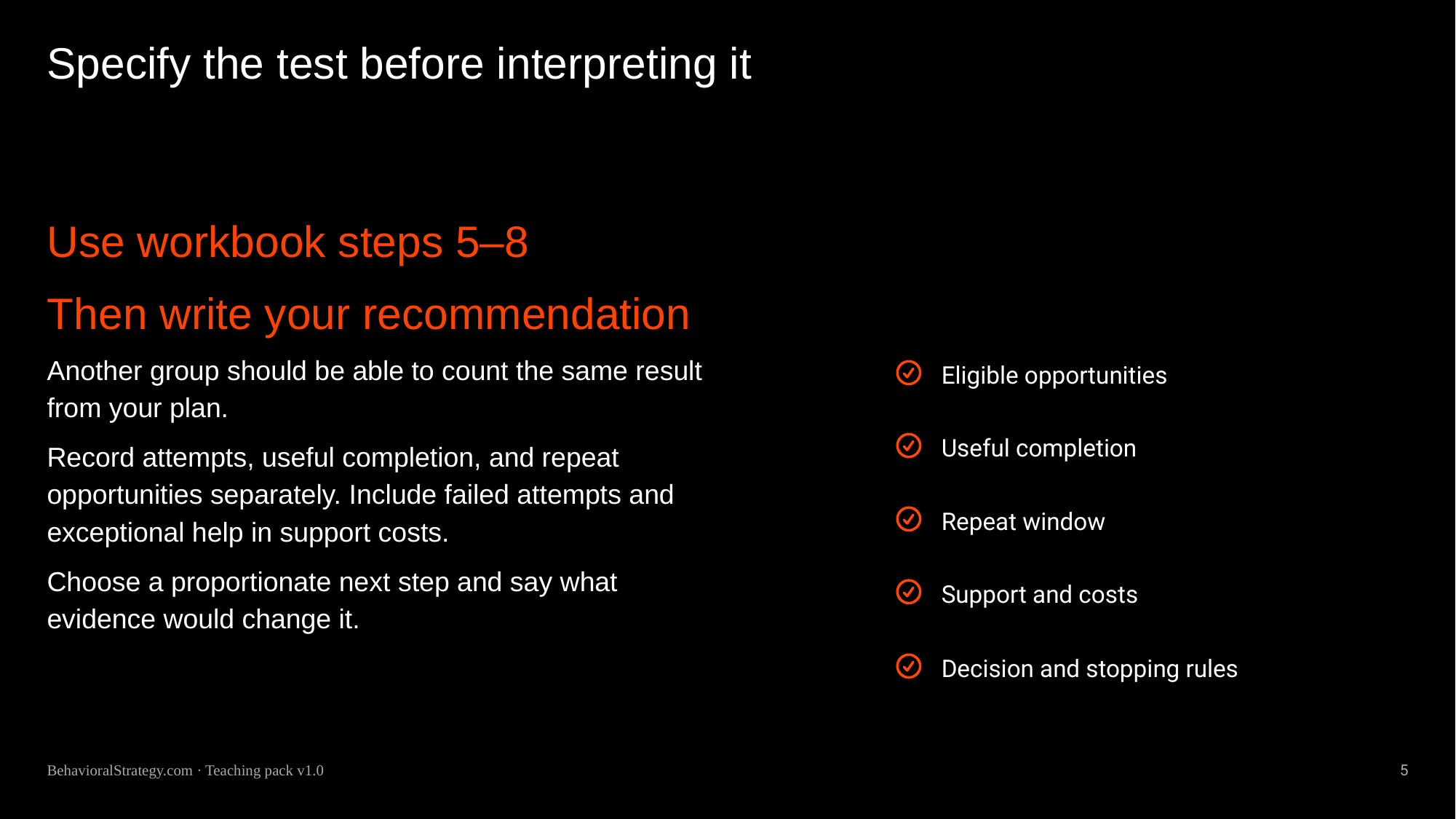

# Specify the test before interpreting it
Use workbook steps 5–8
Then write your recommendation
Another group should be able to count the same result from your plan.
Record attempts, useful completion, and repeat opportunities separately. Include failed attempts and exceptional help in support costs.
Choose a proportionate next step and say what evidence would change it.
Eligible opportunities

Useful completion

Repeat window

Support and costs

Decision and stopping rules

5
BehavioralStrategy.com · Teaching pack v1.0